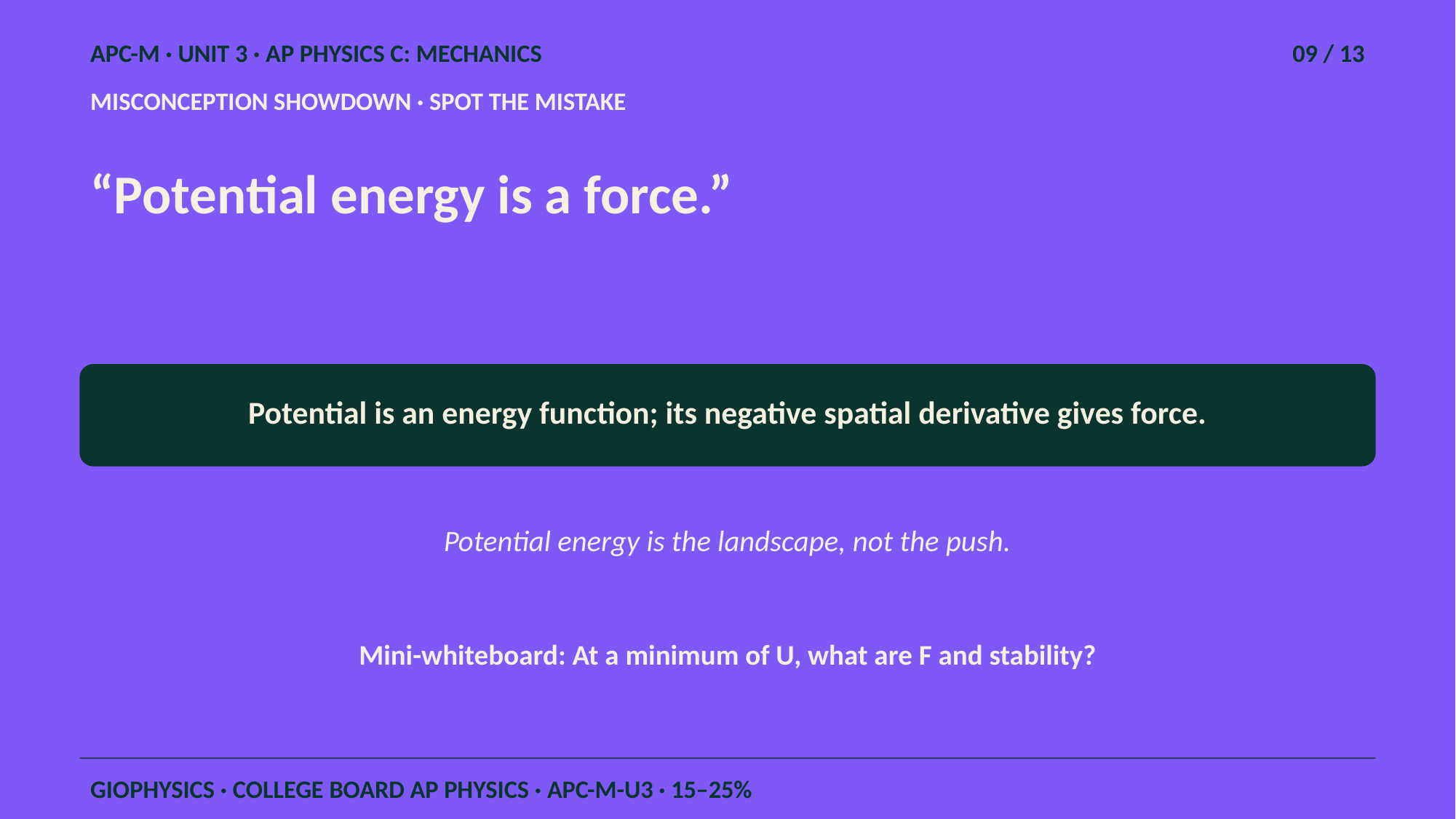

APC-M · UNIT 3 · AP PHYSICS C: MECHANICS
09 / 13
MISCONCEPTION SHOWDOWN · SPOT THE MISTAKE
“Potential energy is a force.”

Potential is an energy function; its negative spatial derivative gives force.
Potential energy is the landscape, not the push.
Mini-whiteboard: At a minimum of U, what are F and stability?

GIOPHYSICS · COLLEGE BOARD AP PHYSICS · APC-M-U3 · 15–25%